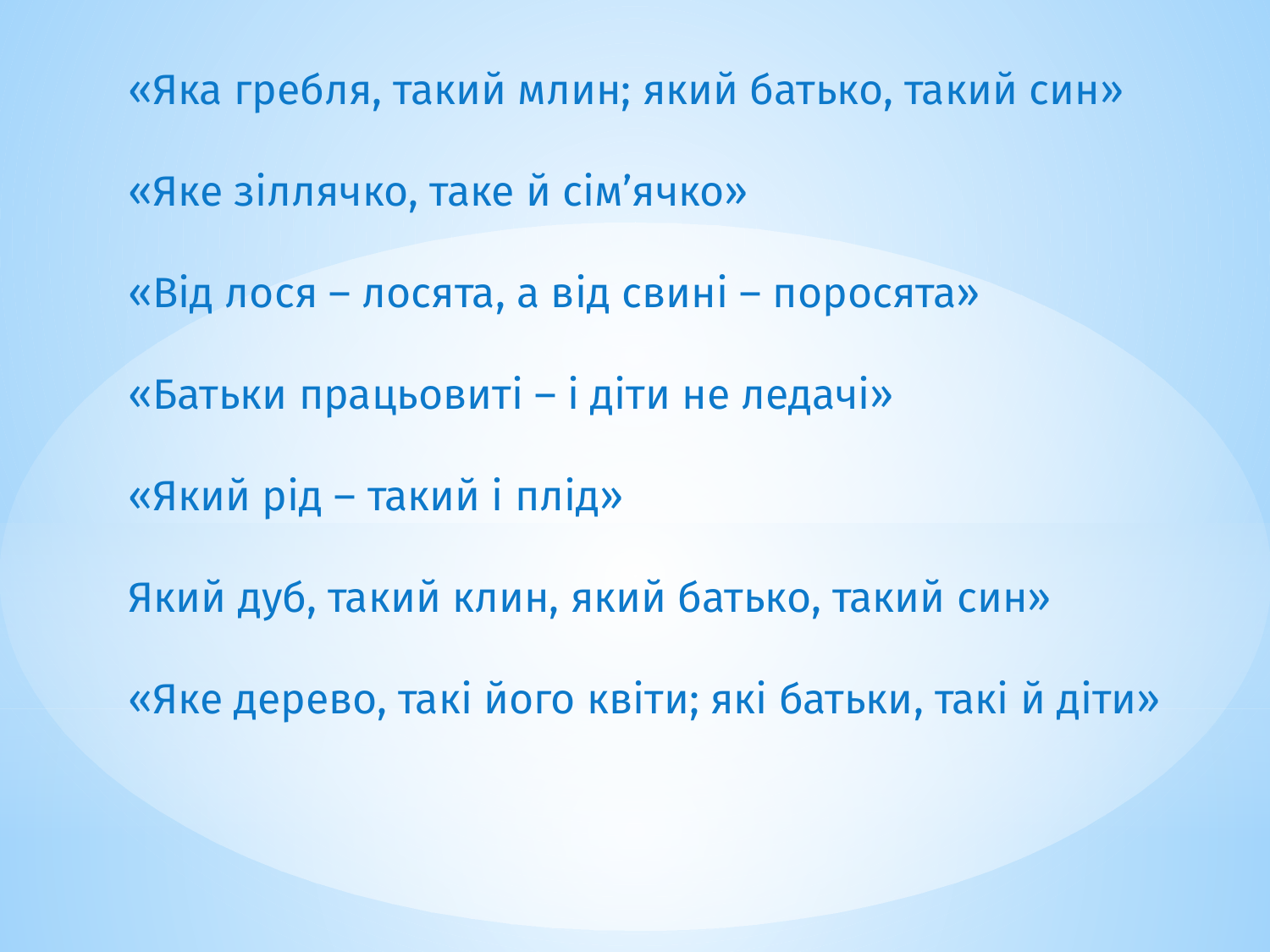

«Яка гребля, такий млин; який батько, такий син»

«Яке зіллячко, таке й сім’ячко»

«Від лося – лосята, а від свині – поросята»

«Батьки працьовиті – і діти не ледачі»

«Який рід – такий і плід»

Який дуб, такий клин, який батько, такий син»

«Яке дерево, такі його квіти; які батьки, такі й діти»